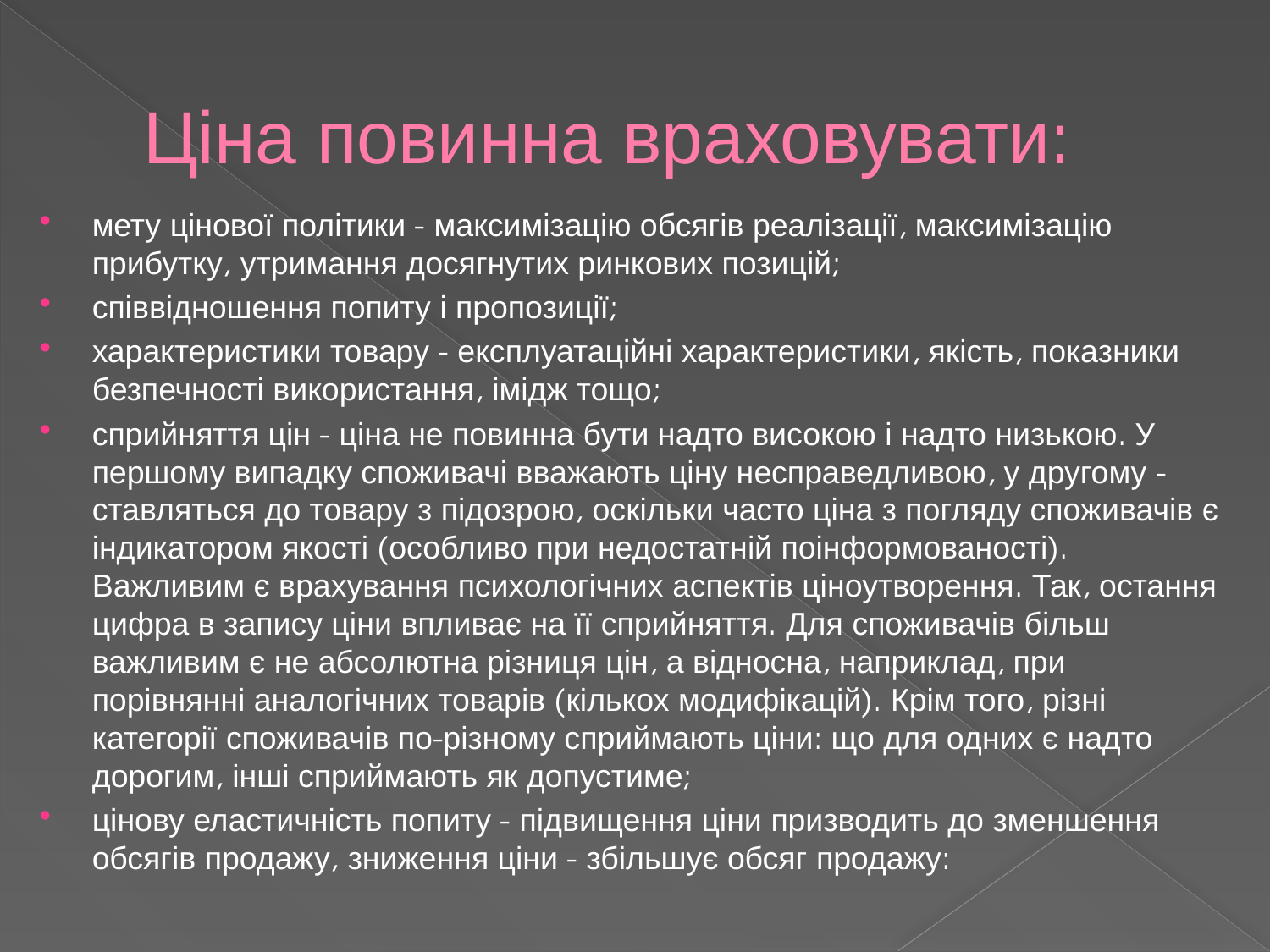

# Ціна повинна враховувати:
мету цінової політики - максимізацію обсягів реалізації, максимізацію прибутку, утримання досягнутих ринкових позицій;
співвідношення попиту і пропозиції;
характеристики товару - експлуатаційні характеристики, якість, показники безпечності використання, імідж тощо;
сприйняття цін - ціна не повинна бути надто високою і надто низькою. У першому випадку споживачі вважають ціну несправедливою, у другому - ставляться до товару з підозрою, оскільки часто ціна з погляду споживачів є індикатором якості (особливо при недостатній поінформованості). Важливим є врахування психологічних аспектів ціноутворення. Так, остання цифра в запису ціни впливає на її сприйняття. Для споживачів більш важливим є не абсолютна різниця цін, а відносна, наприклад, при порівнянні аналогічних товарів (кількох модифікацій). Крім того, різні категорії споживачів по-різному сприймають ціни: що для одних є надто дорогим, інші сприймають як допустиме;
цінову еластичність попиту - підвищення ціни призводить до зменшення обсягів продажу, зниження ціни - збільшує обсяг продажу: